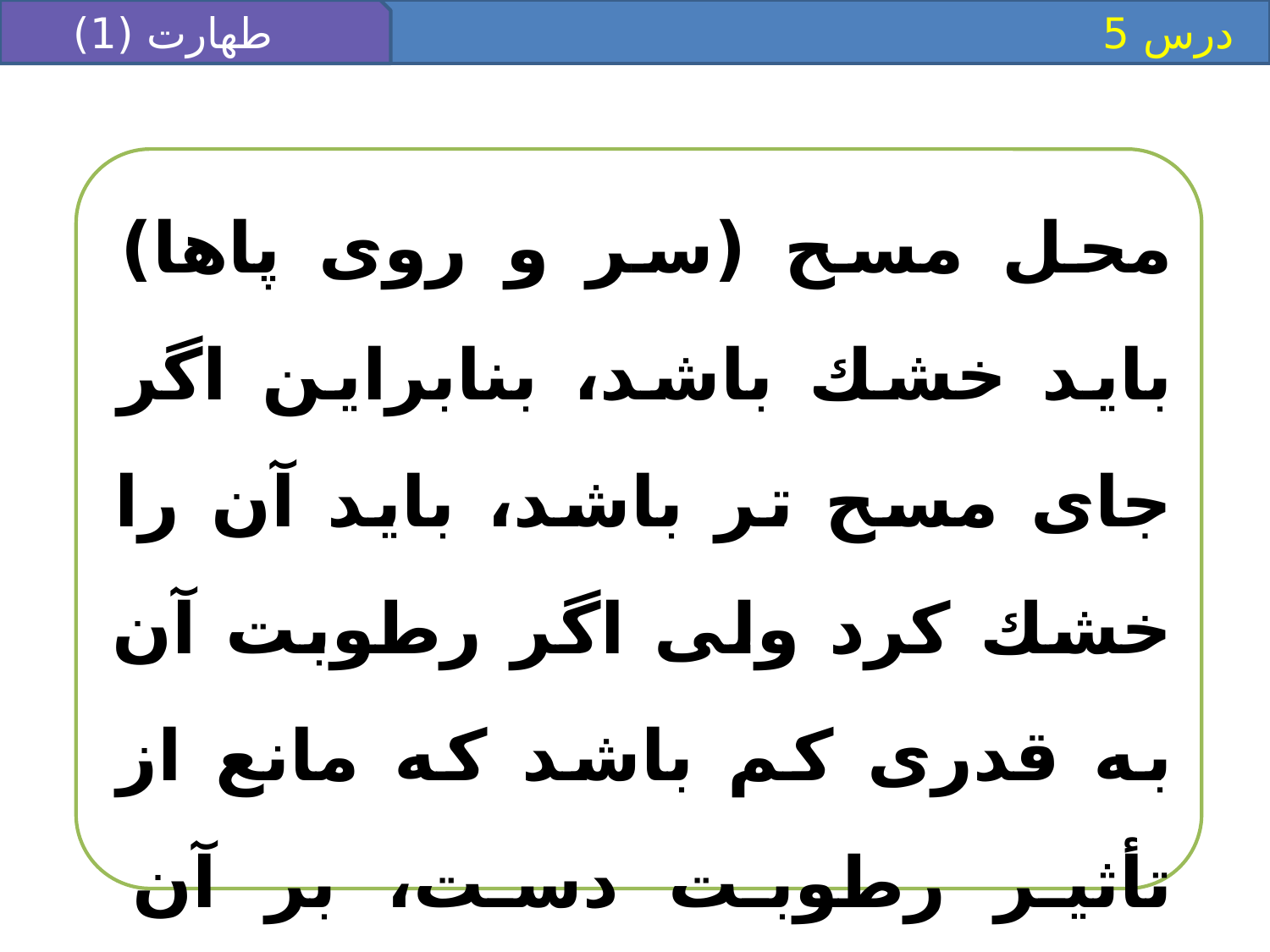

طهارت (1)
 درس 5

محل مسح (سر و روى پاها) بايد خشك باشد، بنابراين اگر جاى مسح تر باشد، بايد آن را خشك كرد ولى اگر رطوبت آن به قدرى كم باشد كه مانع از تأثير رطوبت دست، بر آن نباشد مانع ندارد.